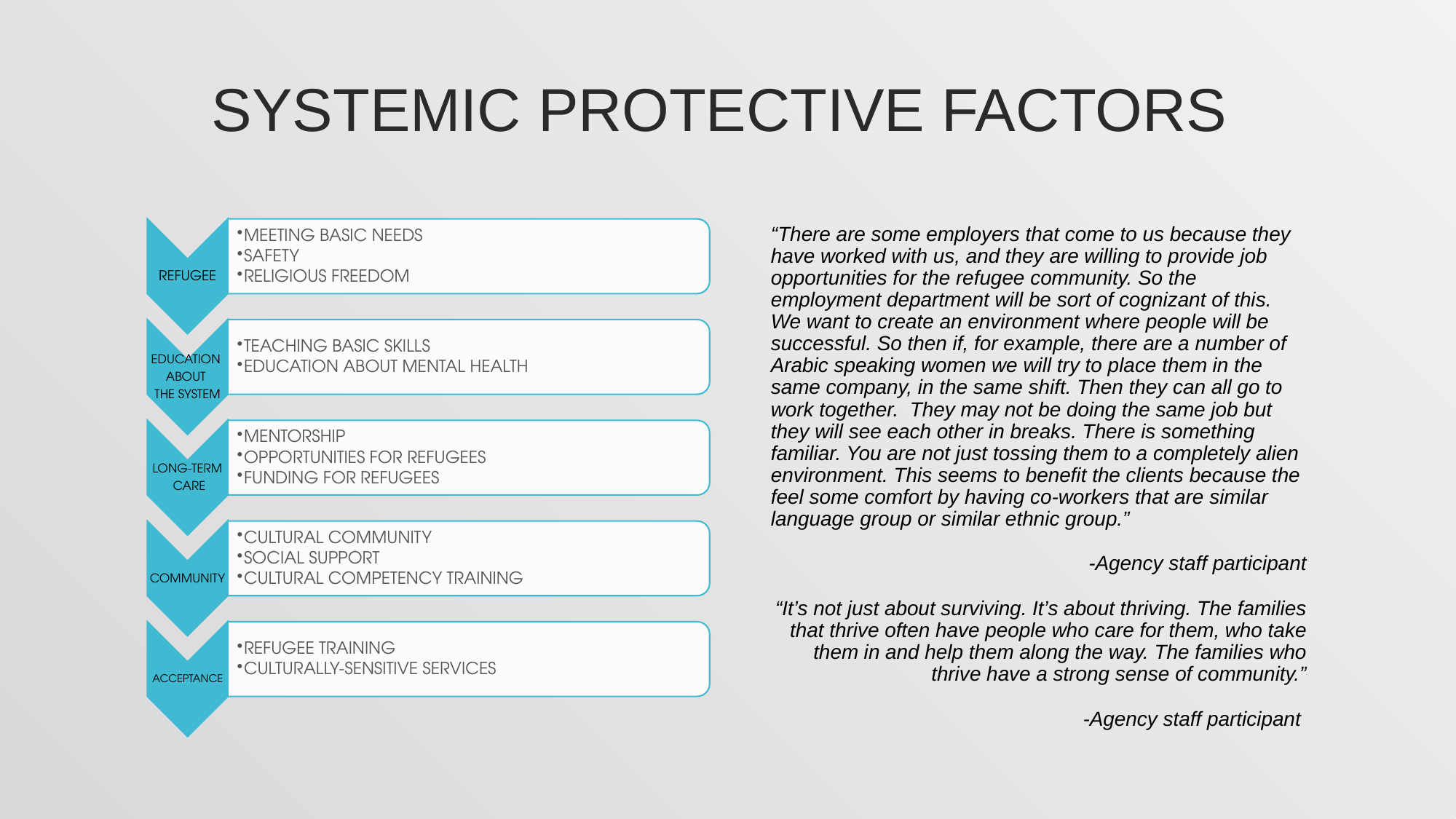

# Systemic Protective factors
REFUGEE
MEETING BASIC NEEDS
SAFETY
RELIGIOUS FREEDOM
EDUCATION
ABOUT
THE SYSTEM
TEACHING BASIC SKILLS
EDUCATION ABOUT MENTAL HEALTH
LONG-TERM
 CARE
MENTORSHIP
OPPORTUNITIES FOR REFUGEES
FUNDING FOR REFUGEES
COMMUNITY
CULTURAL COMMUNITY
SOCIAL SUPPORT
CULTURAL COMPETENCY TRAINING
ACCEPTANCE
REFUGEE TRAINING
CULTURALLY-SENSITIVE SERVICES
“There are some employers that come to us because they have worked with us, and they are willing to provide job opportunities for the refugee community. So the employment department will be sort of cognizant of this. We want to create an environment where people will be successful. So then if, for example, there are a number of Arabic speaking women we will try to place them in the same company, in the same shift. Then they can all go to work together.  They may not be doing the same job but they will see each other in breaks. There is something familiar. You are not just tossing them to a completely alien environment. This seems to benefit the clients because the feel some comfort by having co-workers that are similar language group or similar ethnic group.”
-Agency staff participant
“It’s not just about surviving. It’s about thriving. The families that thrive often have people who care for them, who take them in and help them along the way. The families who thrive have a strong sense of community.”
-Agency staff participant